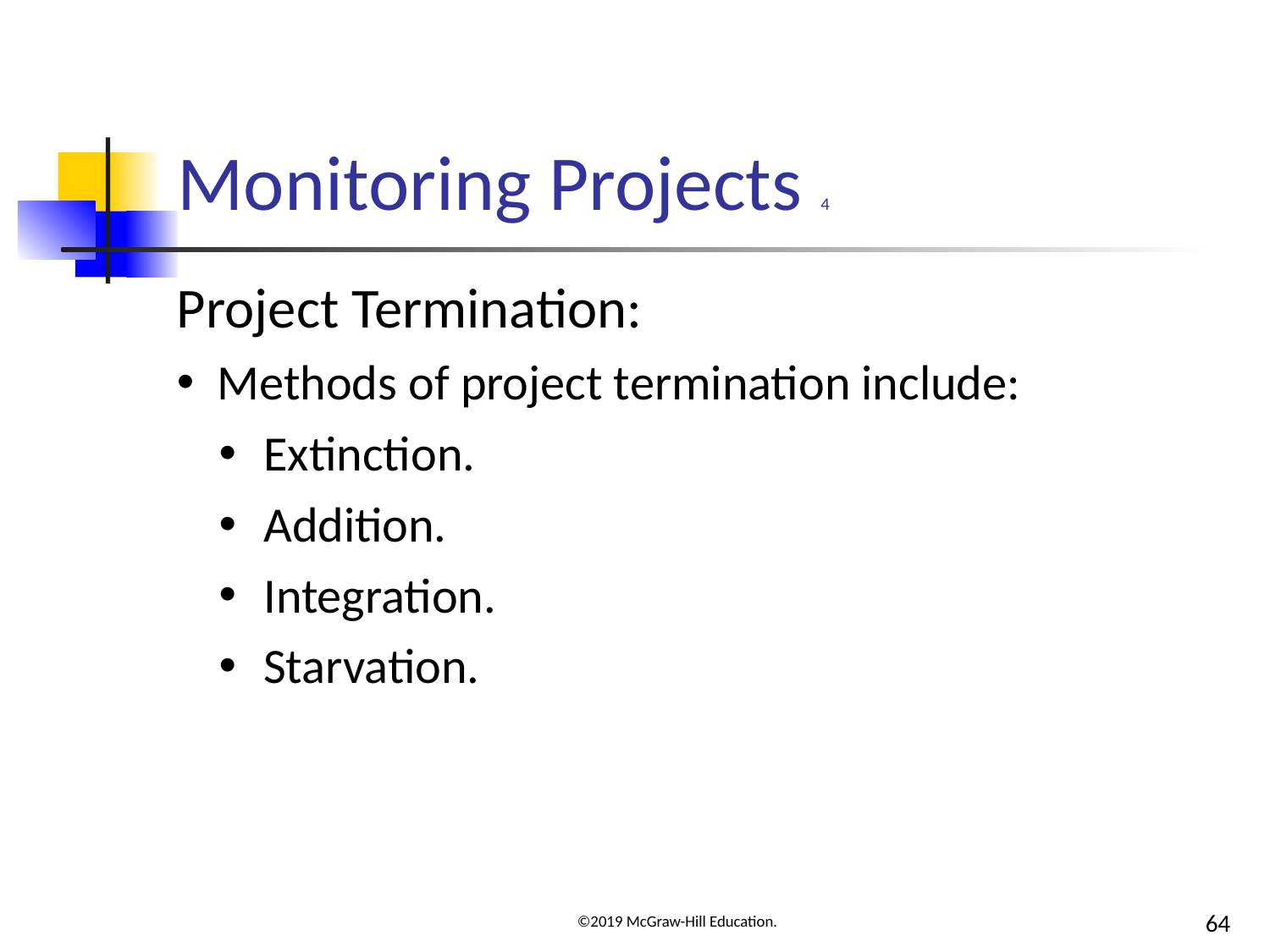

# Monitoring Projects 4
Project Termination:
Methods of project termination include:
Extinction.
Addition.
Integration.
Starvation.